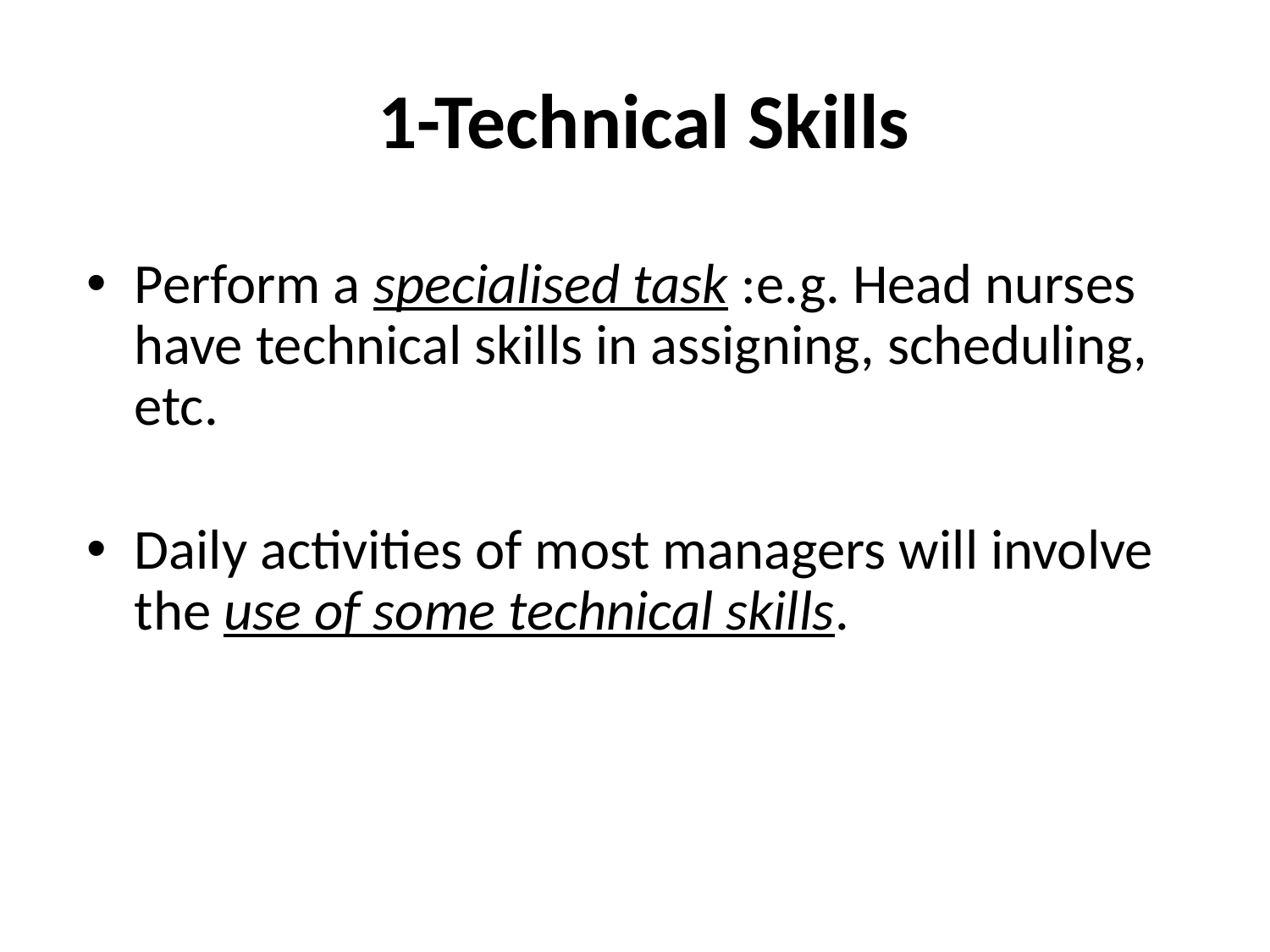

# 1-Technical Skills

Perform a specialised task :e.g. Head nurses have technical skills in assigning, scheduling, etc.

Daily activities of most managers will involve the use of some technical skills.